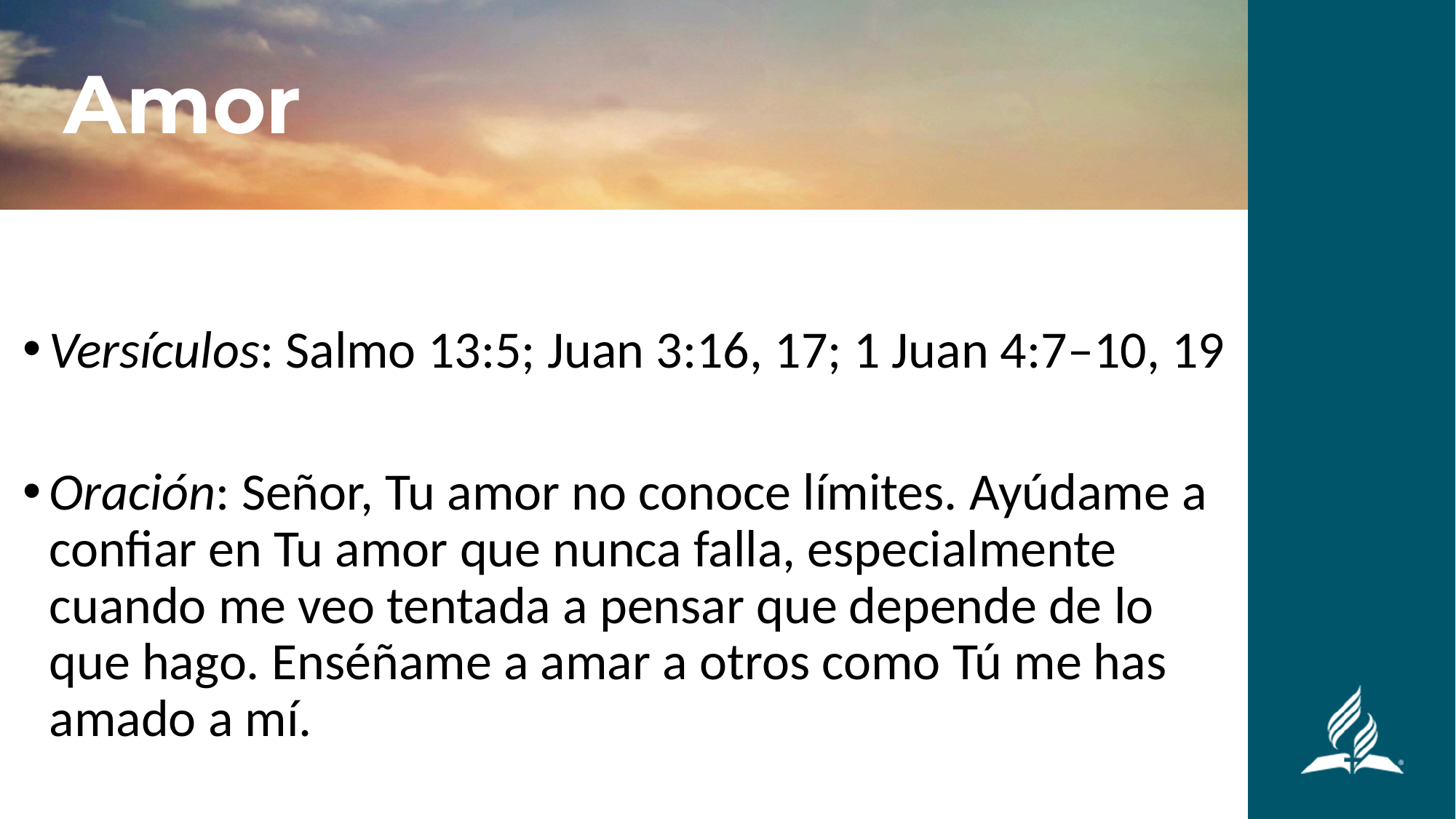

Amor

Versículos: Salmo 13:5; Juan 3:16, 17; 1 Juan 4:7–10, 19

Oración: Señor, Tu amor no conoce límites. Ayúdame a confiar en Tu amor que nunca falla, especialmente cuando me veo tentada a pensar que depende de lo que hago. Enséñame a amar a otros como Tú me has amado a mí.